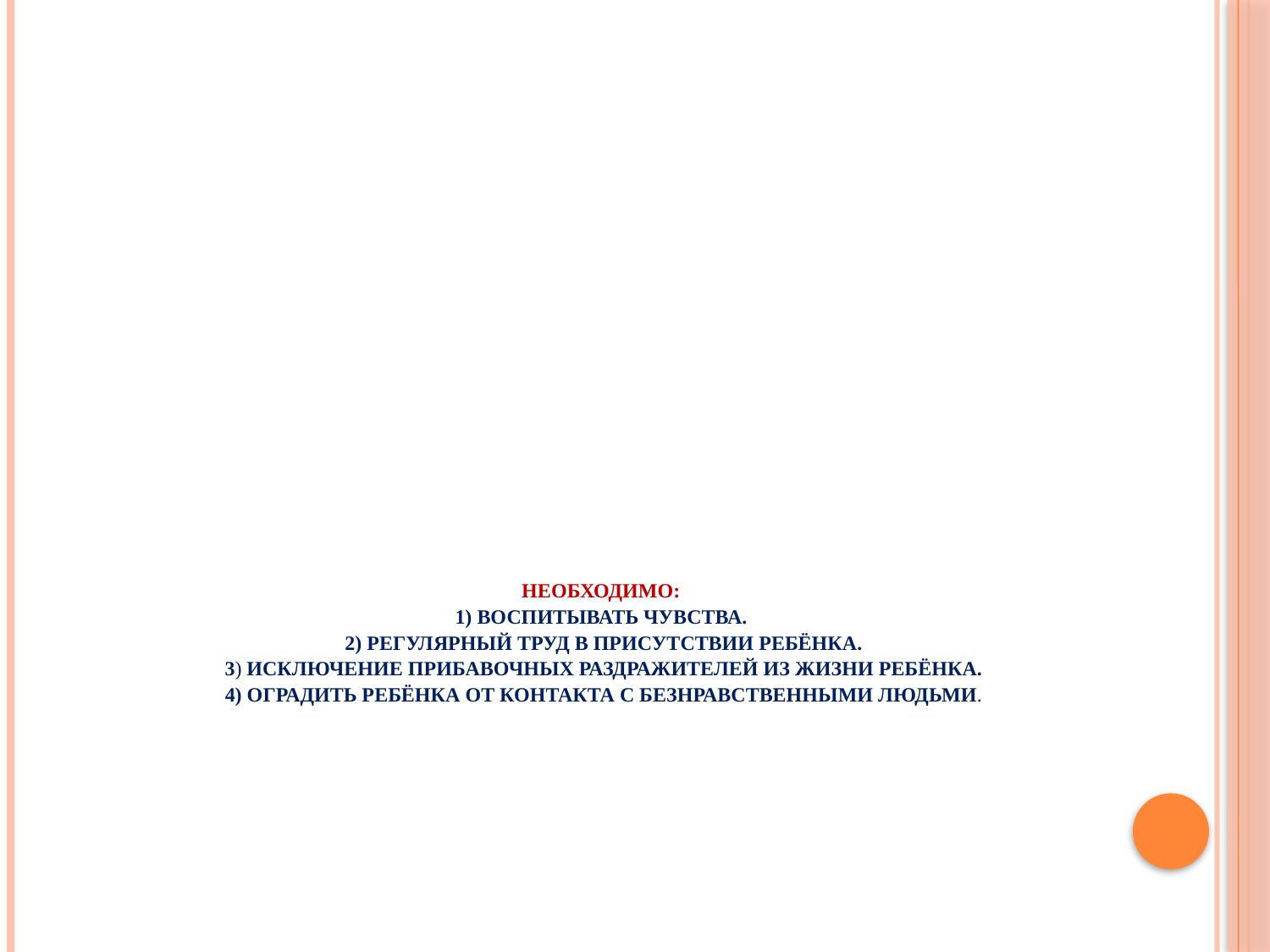

# Необходимо: 1) Воспитывать чувства.  2) Регулярный труд в присутствии ребёнка. 3) Исключение прибавочных раздражителей из жизни ребёнка. 4) Оградить ребёнка от контакта с безнравственными людьми.